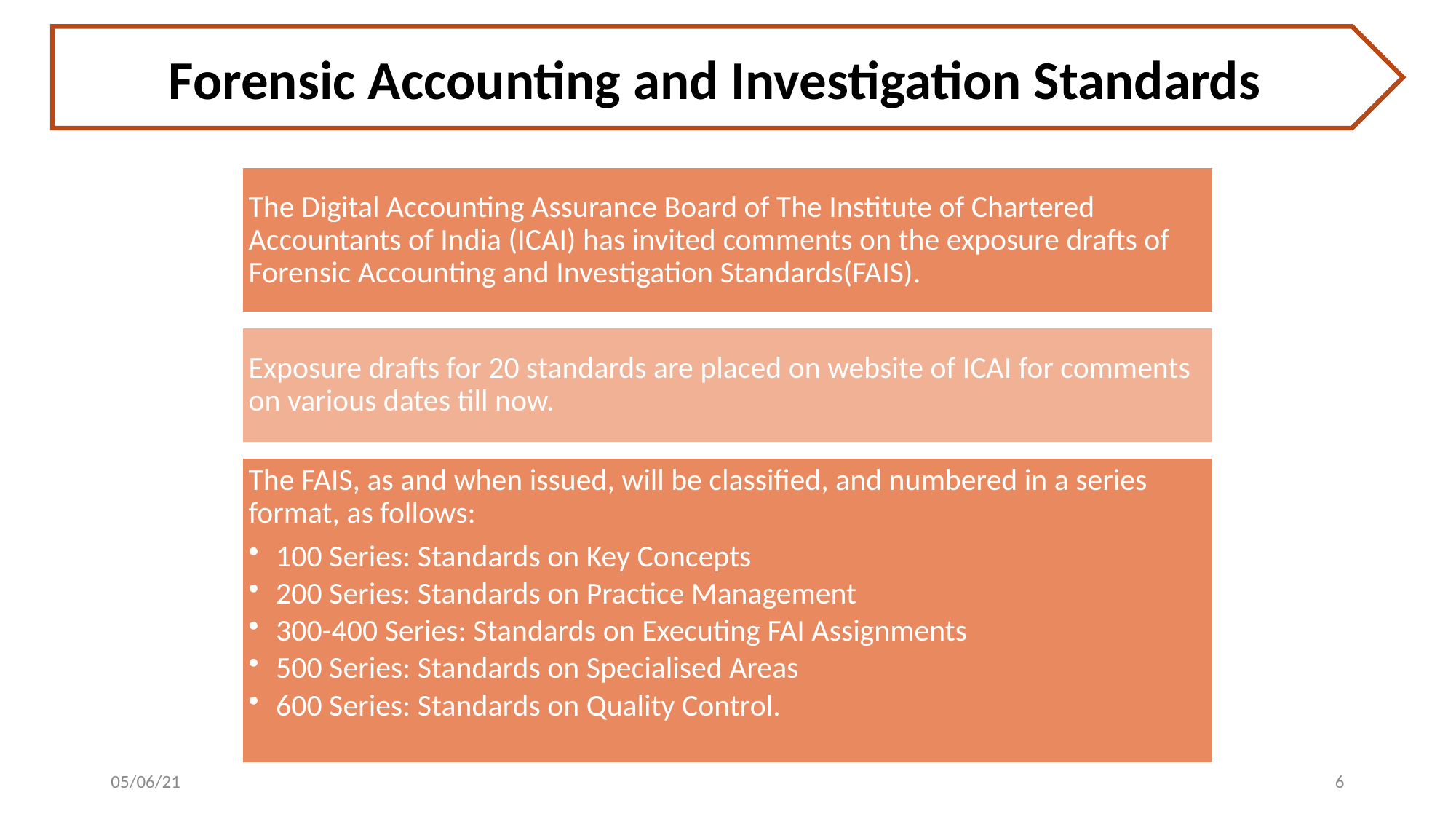

# .
Forensic Accounting and Investigation Standards
The Digital Accounting Assurance Board of The Institute of Chartered Accountants of India (ICAI) has invited comments on the exposure drafts of Forensic Accounting and Investigation Standards(FAIS).
Exposure drafts for 20 standards are placed on website of ICAI for comments on various dates till now.
The FAIS, as and when issued, will be classified, and numbered in a series format, as follows:
100 Series: Standards on Key Concepts
200 Series: Standards on Practice Management
300-400 Series: Standards on Executing FAI Assignments
500 Series: Standards on Specialised Areas
600 Series: Standards on Quality Control.
.
05/06/21
6